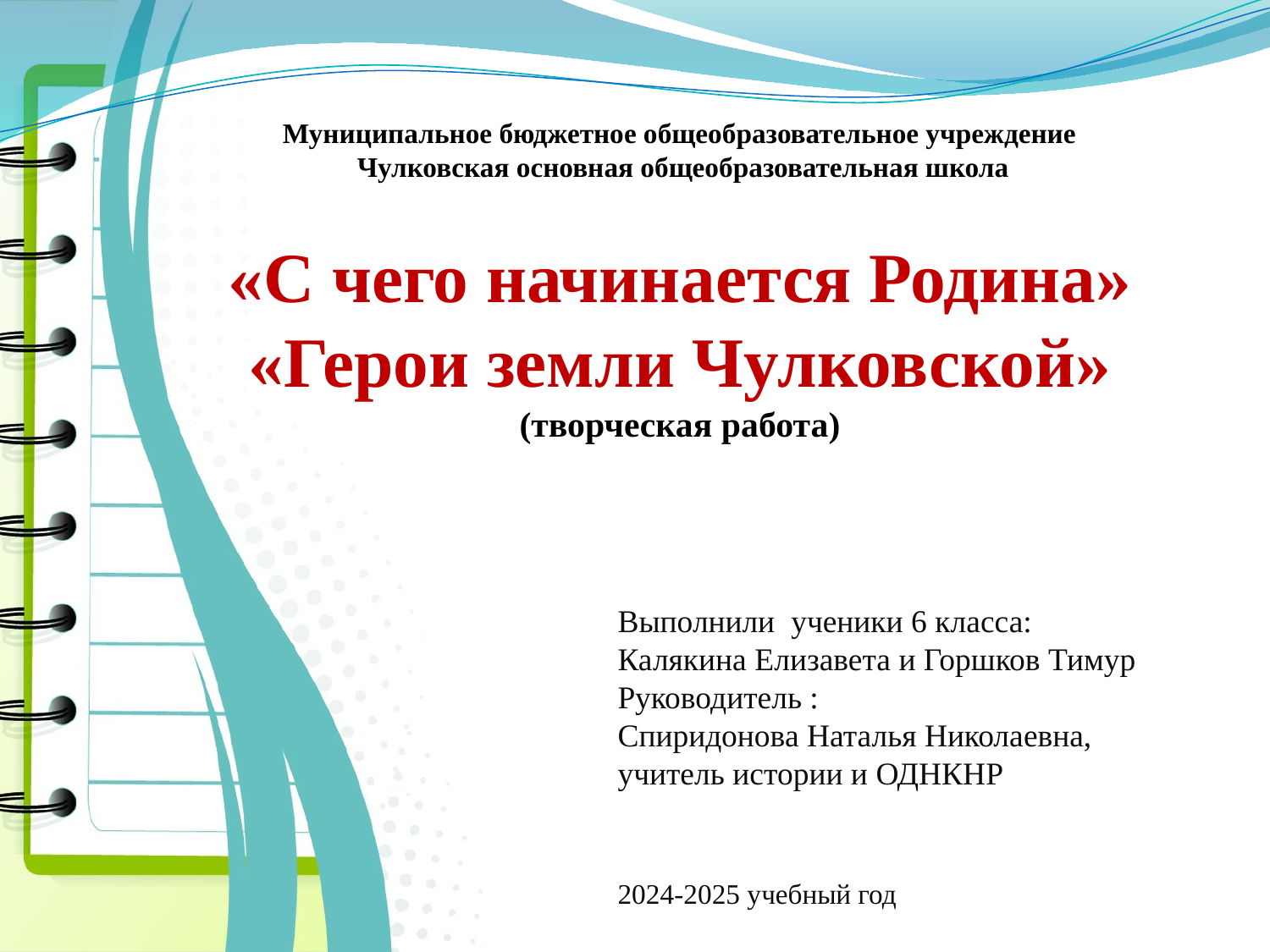

Муниципальное бюджетное общеобразовательное учреждение
 Чулковская основная общеобразовательная школа
«С чего начинается Родина»
«Герои земли Чулковской»
(творческая работа)

Выполнили  ученики 6 класса:
Калякина Елизавета и Горшков Тимур
Руководитель :
Спиридонова Наталья Николаевна,
учитель истории и ОДНКНР

2024-2025 учебный год